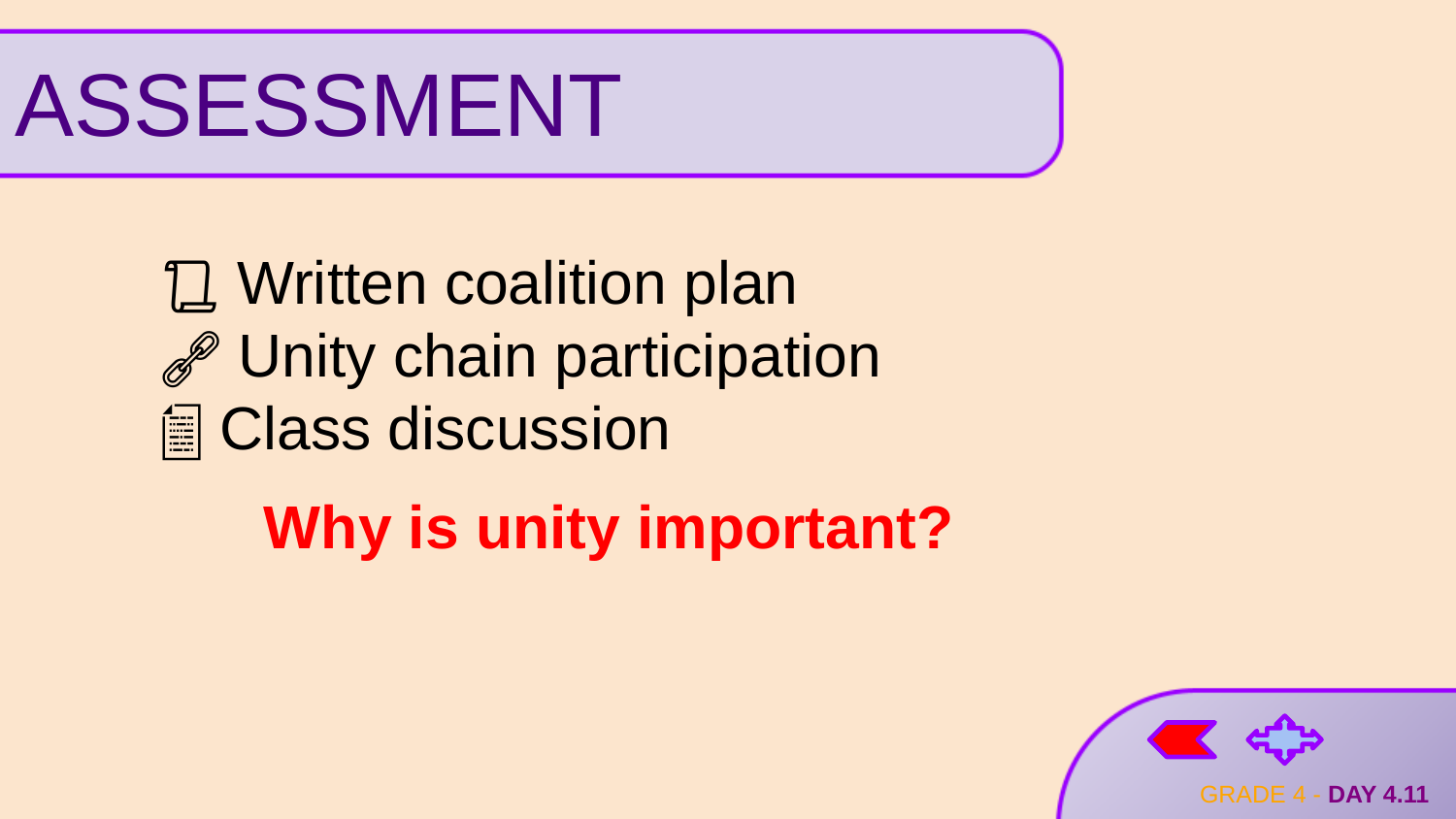

# ASSESSMENT

📜 Written coalition plan
🔗 Unity chain participation
📄 Class discussion
Why is unity important?

GRADE 4 - DAY 4.11